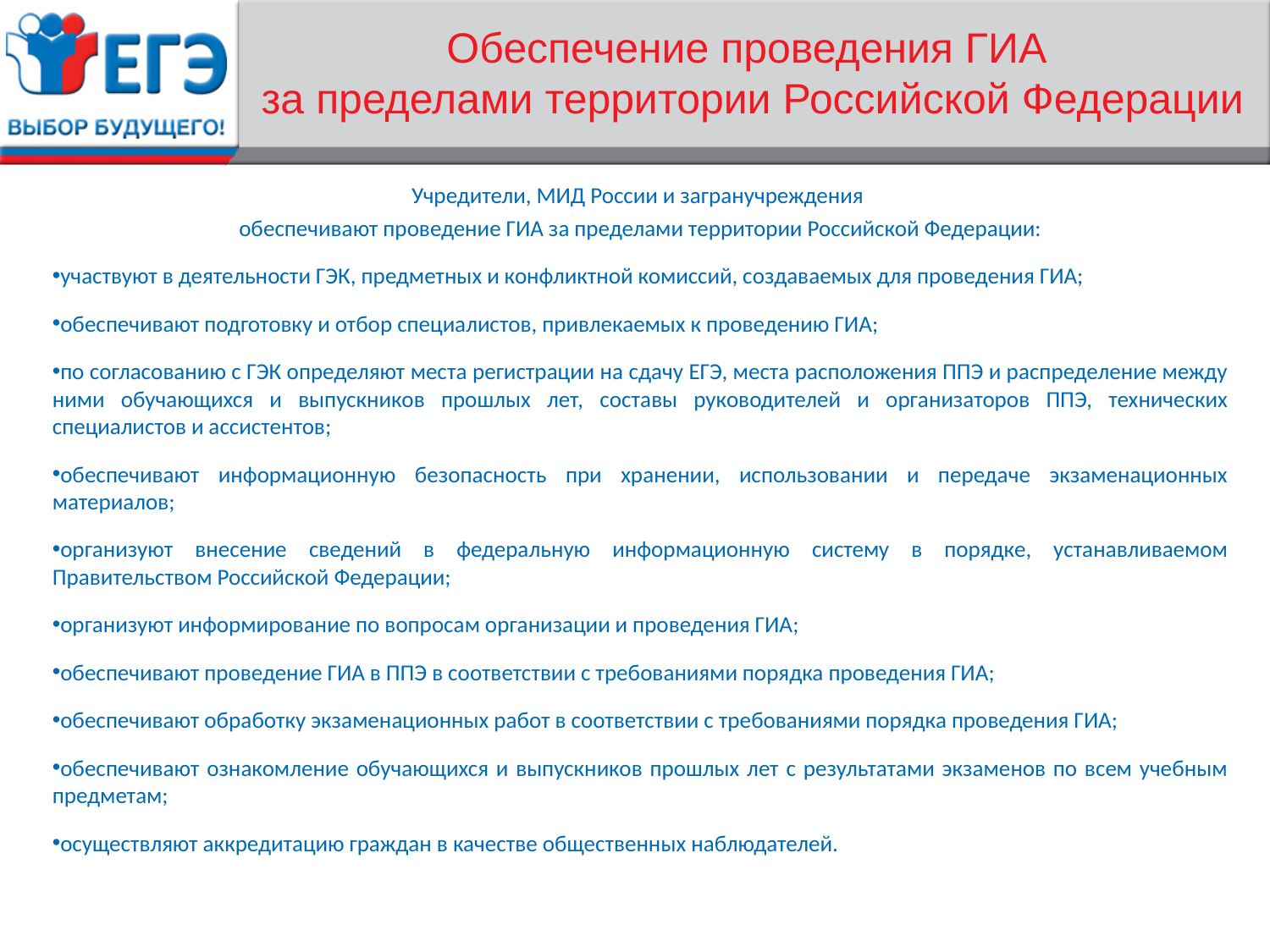

# Обеспечение проведения ГИА за пределами территории Российской Федерации
Учредители, МИД России и загранучреждения
обеспечивают проведение ГИА за пределами территории Российской Федерации:
участвуют в деятельности ГЭК, предметных и конфликтной комиссий, создаваемых для проведения ГИА;
обеспечивают подготовку и отбор специалистов, привлекаемых к проведению ГИА;
по согласованию с ГЭК определяют места регистрации на сдачу ЕГЭ, места расположения ППЭ и распределение между ними обучающихся и выпускников прошлых лет, составы руководителей и организаторов ППЭ, технических специалистов и ассистентов;
обеспечивают информационную безопасность при хранении, использовании и передаче экзаменационных материалов;
организуют внесение сведений в федеральную информационную систему в порядке, устанавливаемом Правительством Российской Федерации;
организуют информирование по вопросам организации и проведения ГИА;
обеспечивают проведение ГИА в ППЭ в соответствии с требованиями порядка проведения ГИА;
обеспечивают обработку экзаменационных работ в соответствии с требованиями порядка проведения ГИА;
обеспечивают ознакомление обучающихся и выпускников прошлых лет с результатами экзаменов по всем учебным предметам;
осуществляют аккредитацию граждан в качестве общественных наблюдателей.